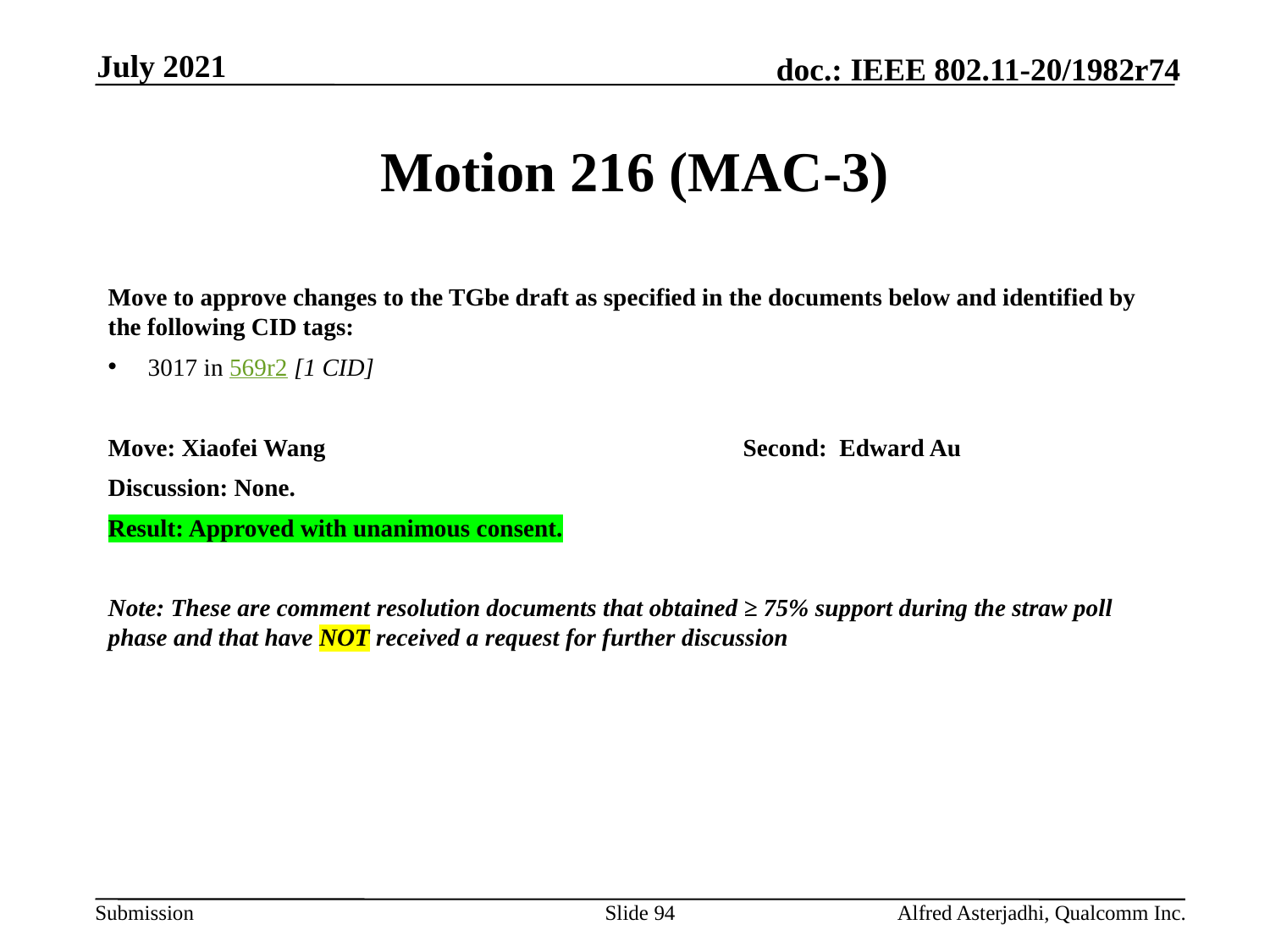

July 2021
# Motion 216 (MAC-3)
Move to approve changes to the TGbe draft as specified in the documents below and identified by the following CID tags:
3017 in 569r2 [1 CID]

Move: Xiaofei Wang				Second:  Edward Au
Discussion: None.
Result: Approved with unanimous consent.

Note: These are comment resolution documents that obtained ≥ 75% support during the straw poll phase and that have NOT received a request for further discussion
Slide 94
Alfred Asterjadhi, Qualcomm Inc.